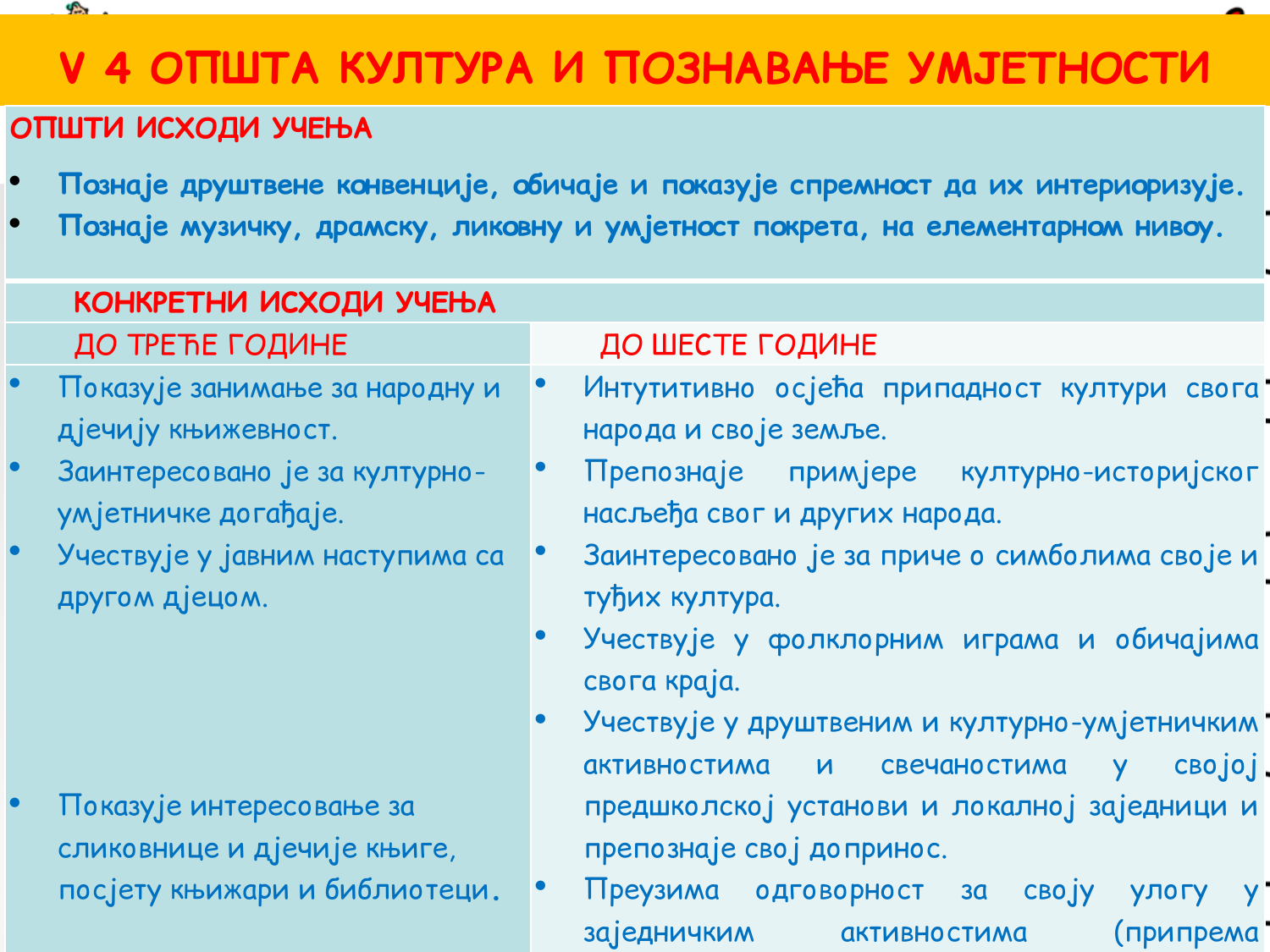

# V 4 ОПШТА КУЛТУРА И ПОЗНАВАЊЕ УМЈЕТНОСТИ
| ОПШТИ ИСХОДИ УЧЕЊА Познаје друштвене конвенције, обичаје и показује спремност да их интериоризује. Познаје музичку, драмску, ликовну и умјетност покрета, на елементарном нивоу. |  |
| --- | --- |
| КОНКРЕТНИ ИСХОДИ УЧЕЊА |  |
| ДО ТРЕЋЕ ГОДИНЕ | ДО ШЕСТЕ ГОДИНЕ |
| Показује занимање за народну и дјечију књижевност. Заинтересовано је за културно-умјетничке догађаје. Учествује у јавним наступима са другом дјецом.         Показује интересовање за сликовнице и дјечије књиге, посјету књижари и библиотеци. | Интутитивно осјећа припадност култури свога народа и своје земље. Препознаје примјере културно-историјског насљеђа свог и других народа. Заинтересовано је за приче о симболима своје и туђих култура. Учествује у фолклорним играма и обичајима свога краја. Учествује у друштвеним и културно-умјетничким активностима и свечаностима у својој предшколској установи и локалној заједници и препознаје свој допринос. Преузима одговорност за своју улогу у заједничким активностима (припрема свечаности и сличне активности). ИТД. |